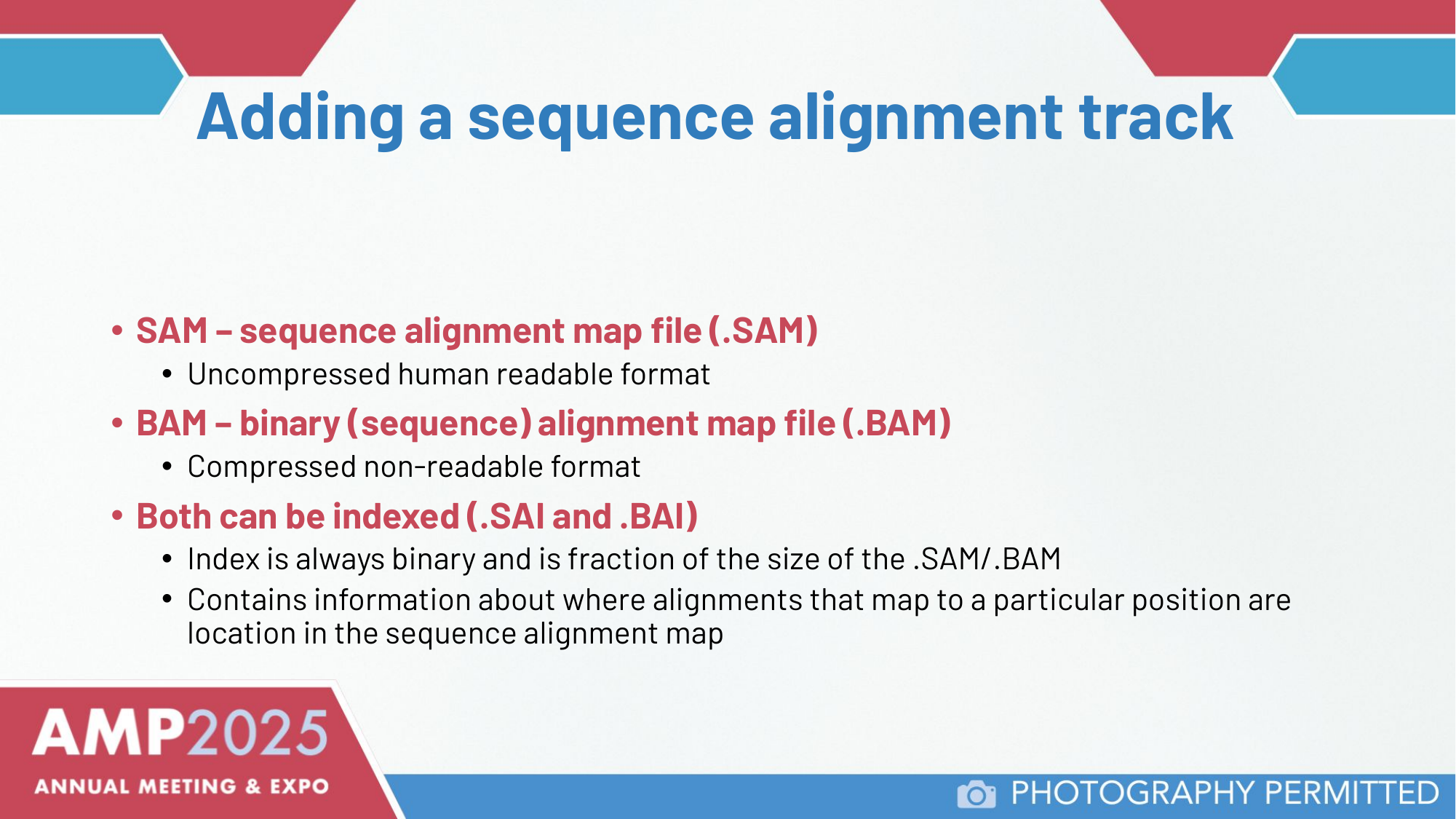

# Adding a sequence alignment track
SAM – sequence alignment map file (.SAM)
Uncompressed human readable format
BAM – binary (sequence) alignment map file (.BAM)
Compressed non-readable format
Both can be indexed (.SAI and .BAI)
Index is always binary and is fraction of the size of the .SAM/.BAM
Contains information about where alignments that map to a particular position are location in the sequence alignment map